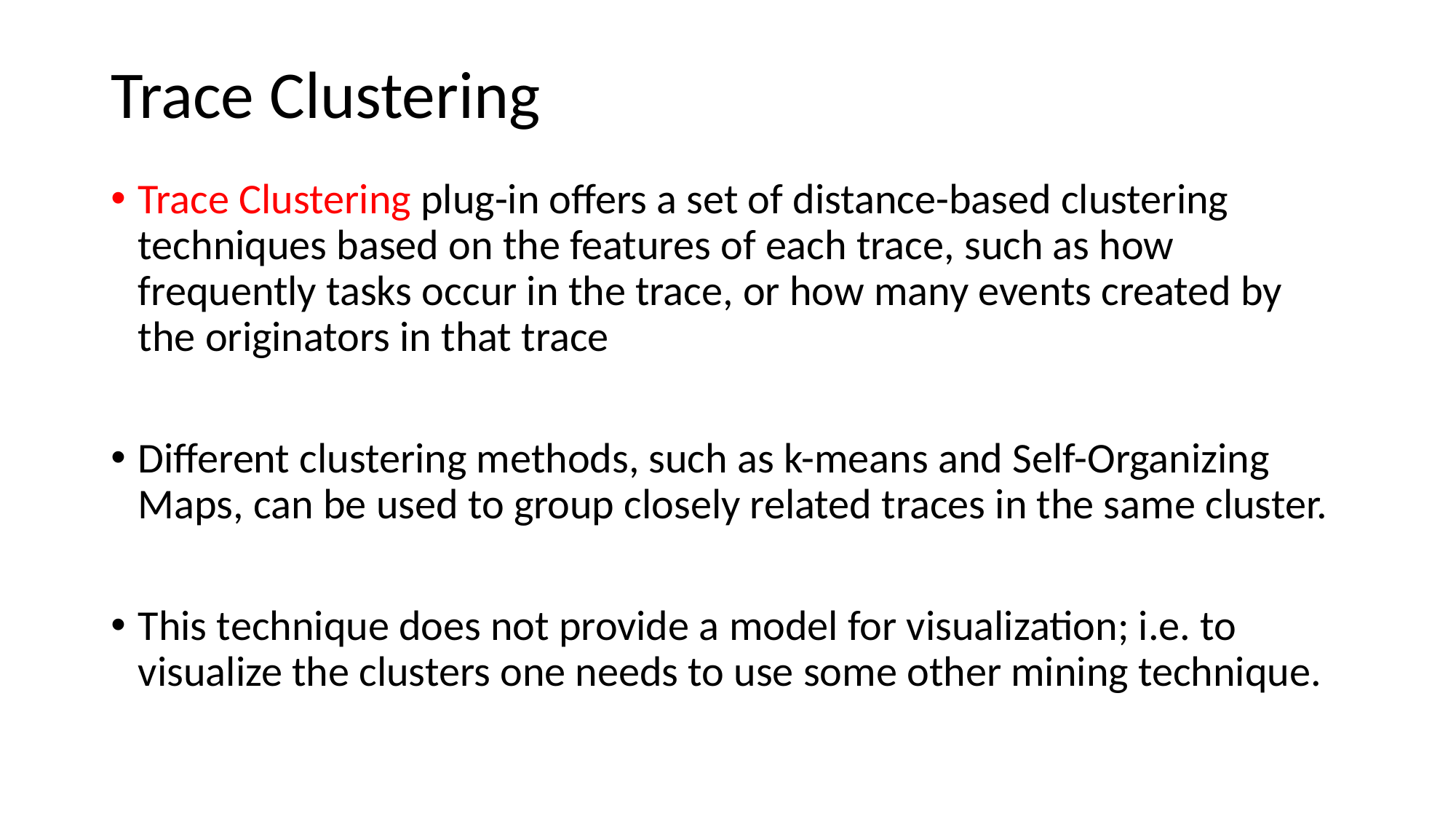

# Trace Clustering
Trace Clustering plug-in offers a set of distance-based clustering techniques based on the features of each trace, such as how frequently tasks occur in the trace, or how many events created by the originators in that trace

Different clustering methods, such as k-means and Self-Organizing Maps, can be used to group closely related traces in the same cluster.

This technique does not provide a model for visualization; i.e. to visualize the clusters one needs to use some other mining technique.